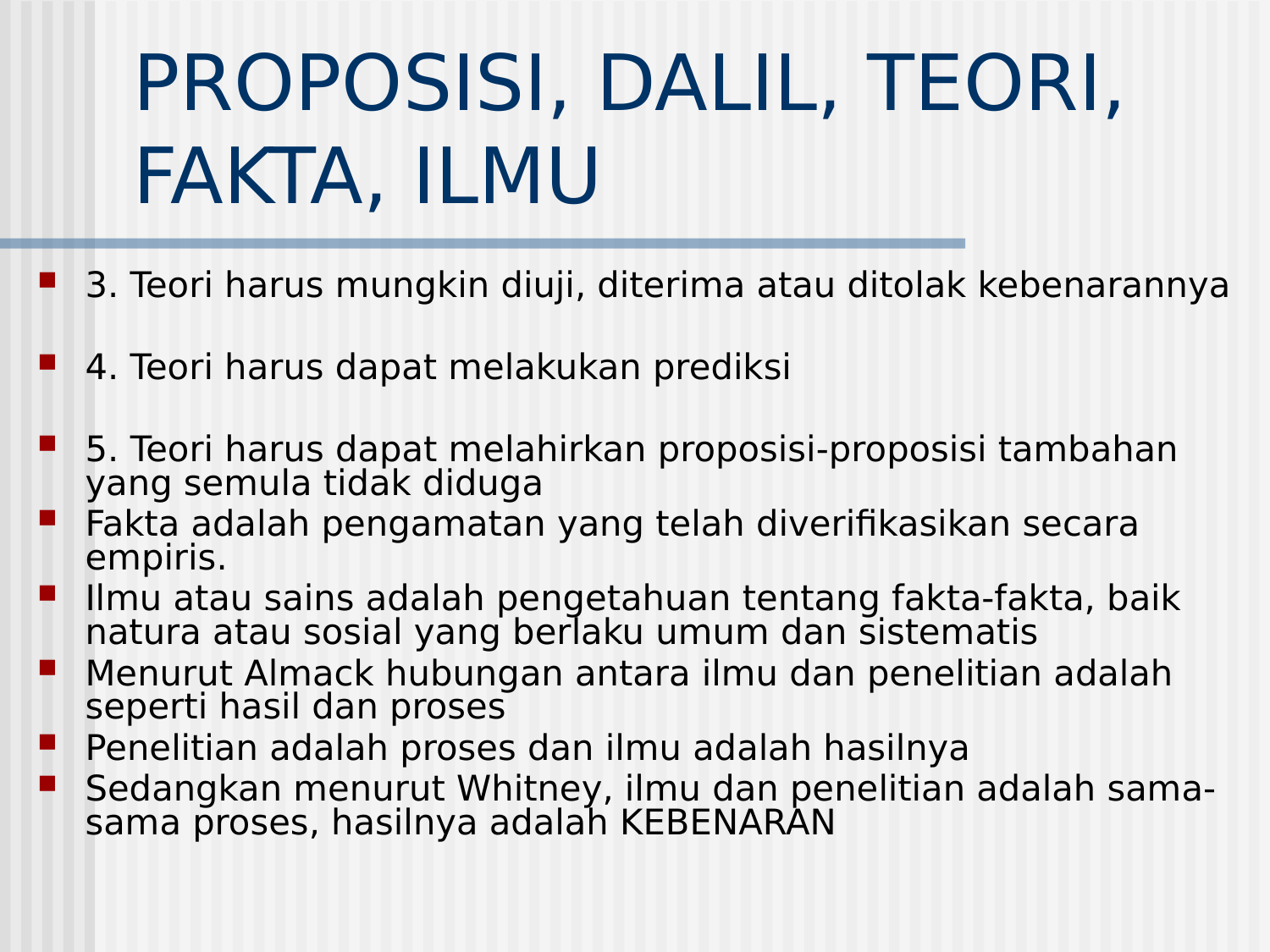

PROPOSISI, DALIL, TEORI, FAKTA, ILMU
3. Teori harus mungkin diuji, diterima atau ditolak kebenarannya

4. Teori harus dapat melakukan prediksi

5. Teori harus dapat melahirkan proposisi-proposisi tambahan yang semula tidak diduga
Fakta adalah pengamatan yang telah diverifikasikan secara empiris.
Ilmu atau sains adalah pengetahuan tentang fakta-fakta, baik natura atau sosial yang berlaku umum dan sistematis
Menurut Almack hubungan antara ilmu dan penelitian adalah seperti hasil dan proses
Penelitian adalah proses dan ilmu adalah hasilnya
Sedangkan menurut Whitney, ilmu dan penelitian adalah sama-sama proses, hasilnya adalah KEBENARAN